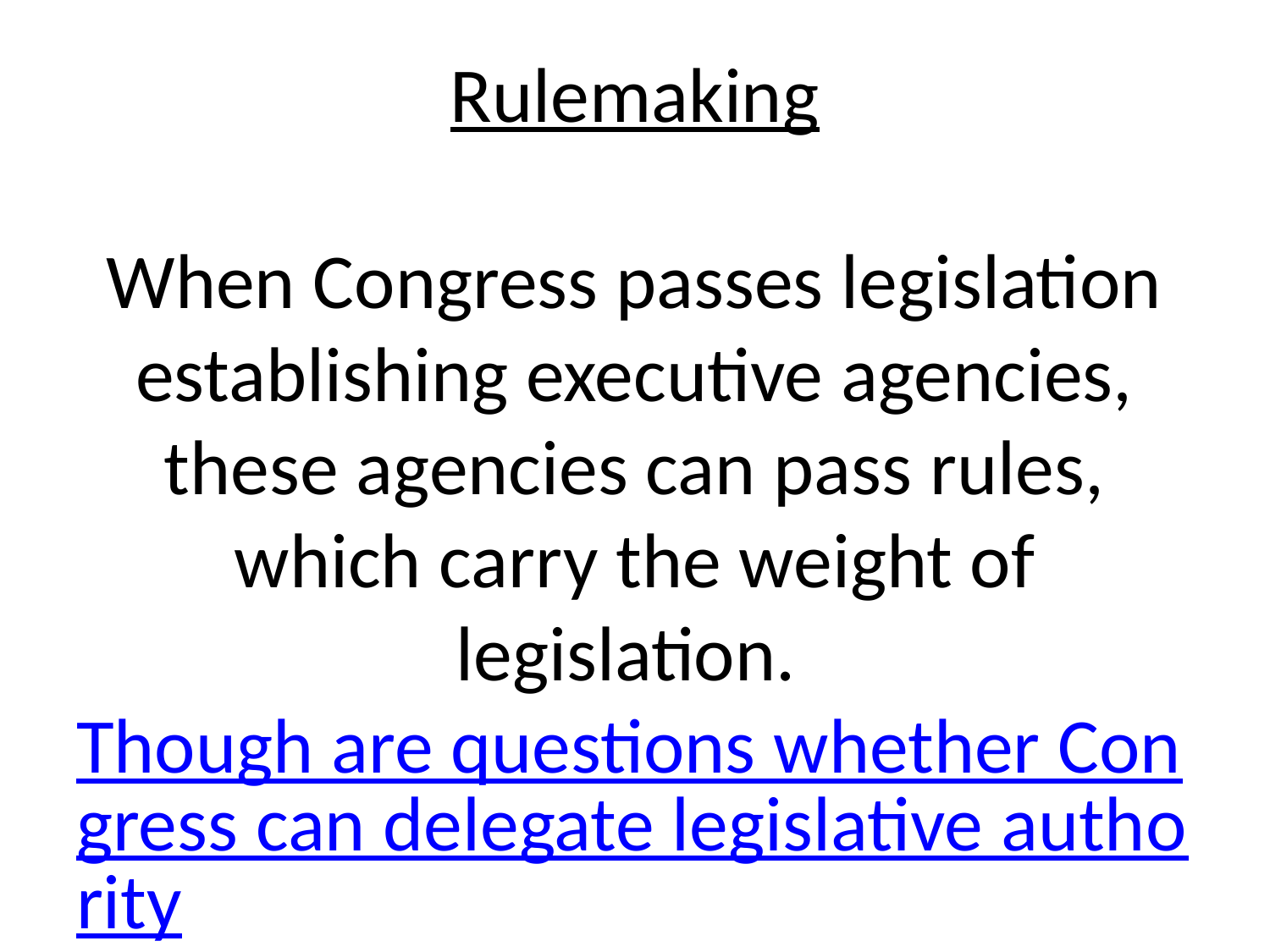

# Rulemaking When Congress passes legislation establishing executive agencies, these agencies can pass rules, which carry the weight of legislation. Though are questions whether Congress can delegate legislative authority.